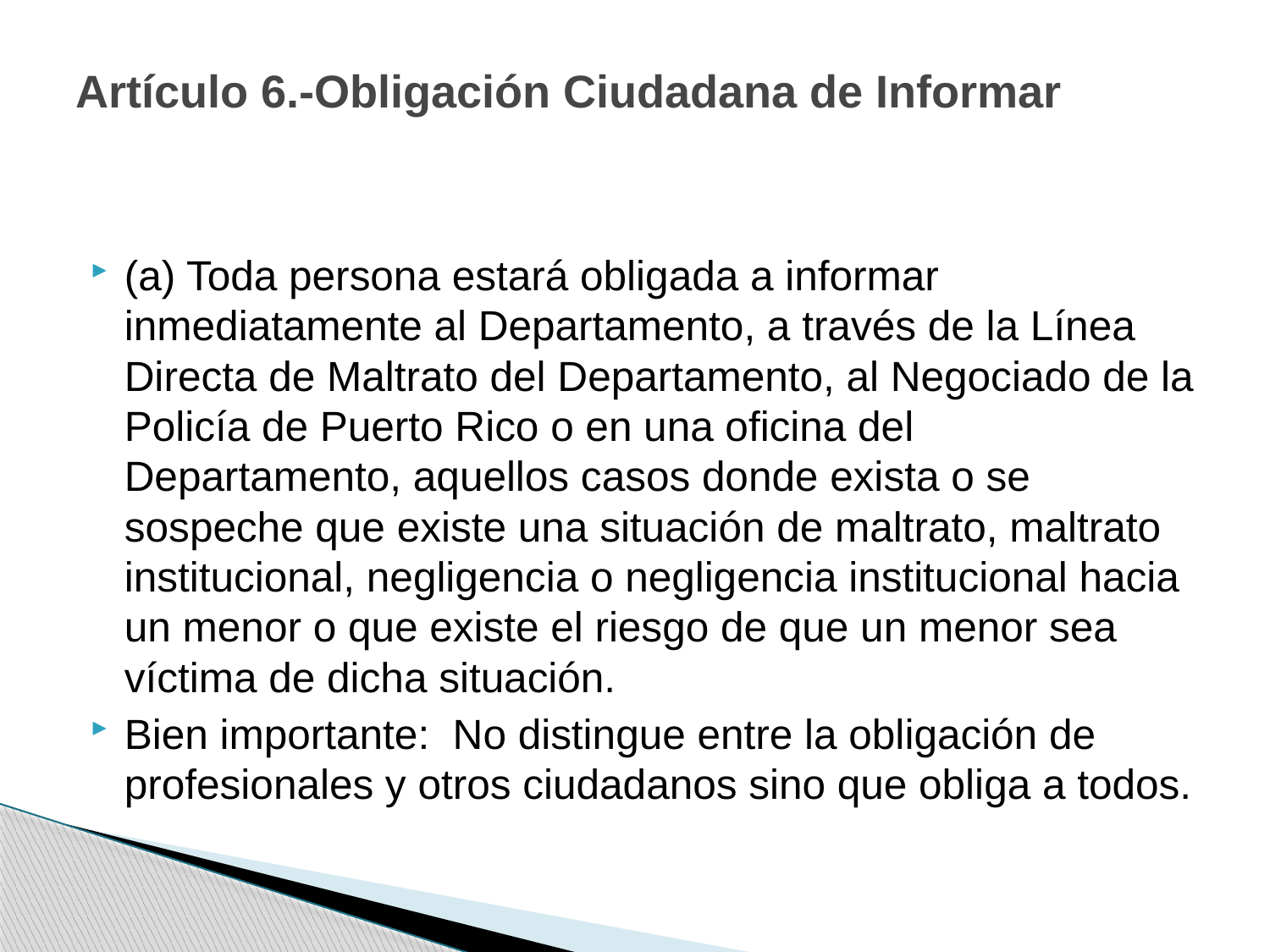

# Artículo 6.-Obligación Ciudadana de Informar

(a) Toda persona estará obligada a informar inmediatamente al Departamento, a través de la Línea Directa de Maltrato del Departamento, al Negociado de la Policía de Puerto Rico o en una oficina del Departamento, aquellos casos donde exista o se sospeche que existe una situación de maltrato, maltrato institucional, negligencia o negligencia institucional hacia un menor o que existe el riesgo de que un menor sea víctima de dicha situación.
Bien importante:  No distingue entre la obligación de profesionales y otros ciudadanos sino que obliga a todos.